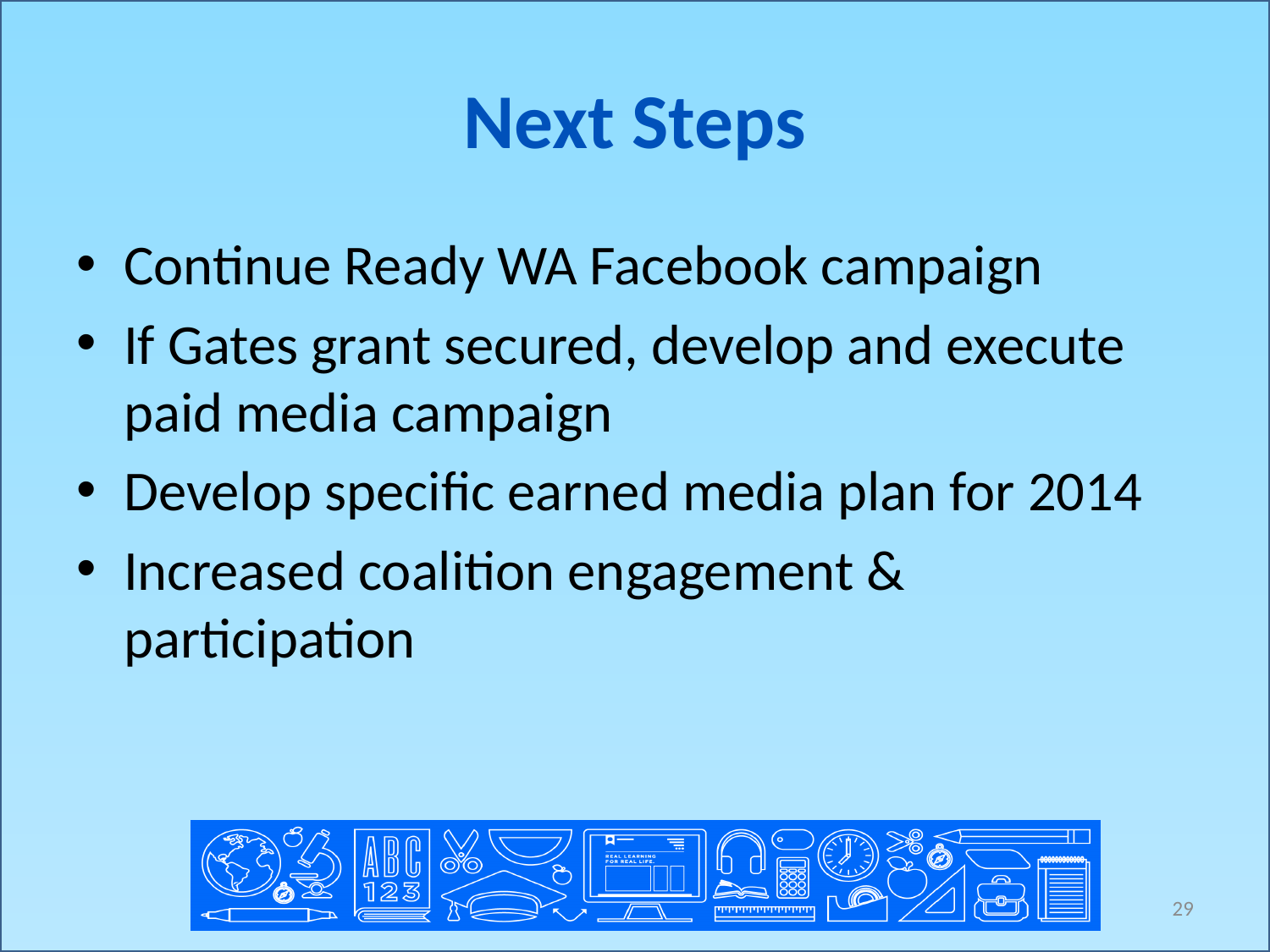

# Next Steps
Continue Ready WA Facebook campaign
If Gates grant secured, develop and execute paid media campaign
Develop specific earned media plan for 2014
Increased coalition engagement & participation

29